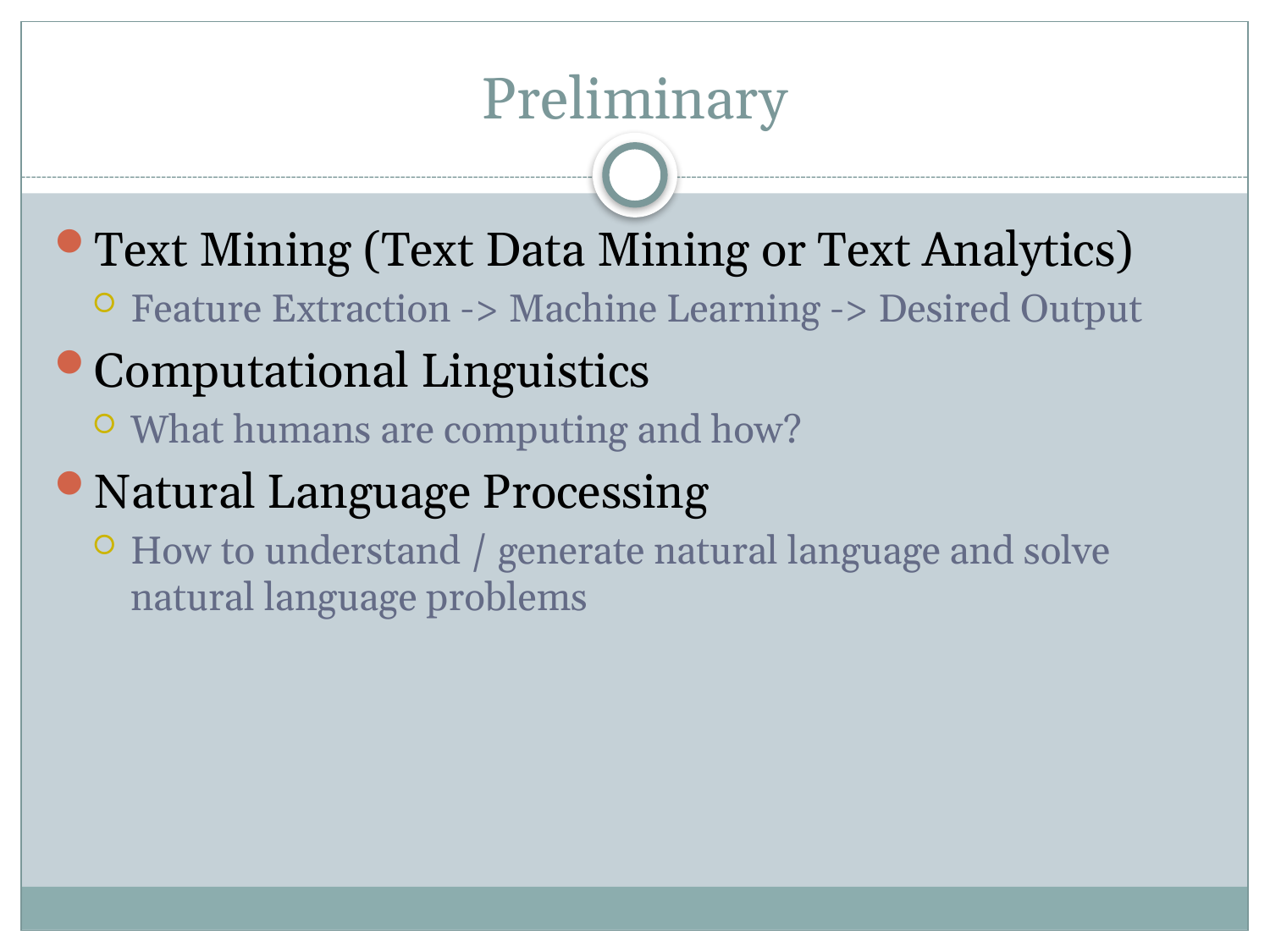

# Preliminary
Text Mining (Text Data Mining or Text Analytics)
Feature Extraction -> Machine Learning -> Desired Output
Computational Linguistics
What humans are computing and how?
Natural Language Processing
How to understand / generate natural language and solve natural language problems